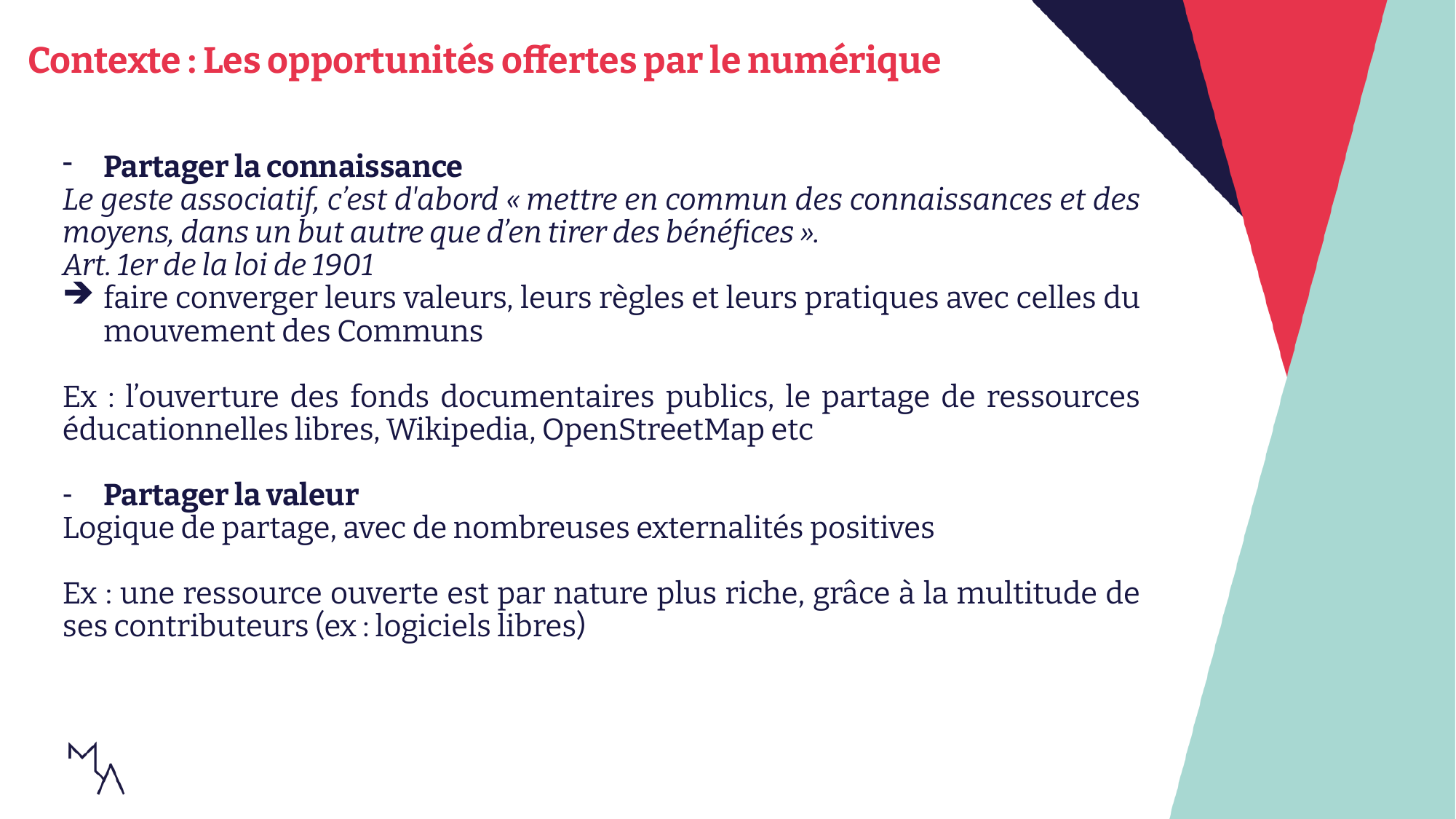

Contexte : Les opportunités offertes par le numérique
Partager la connaissance
Le geste associatif, c’est d'abord « mettre en commun des connaissances et des moyens, dans un but autre que d’en tirer des bénéfices ».
Art. 1er de la loi de 1901
faire converger leurs valeurs, leurs règles et leurs pratiques avec celles du mouvement des Communs

Ex : l’ouverture des fonds documentaires publics, le partage de ressources éducationnelles libres, Wikipedia, OpenStreetMap etc

Partager la valeur
Logique de partage, avec de nombreuses externalités positives

Ex : une ressource ouverte est par nature plus riche, grâce à la multitude de ses contributeurs (ex : logiciels libres)